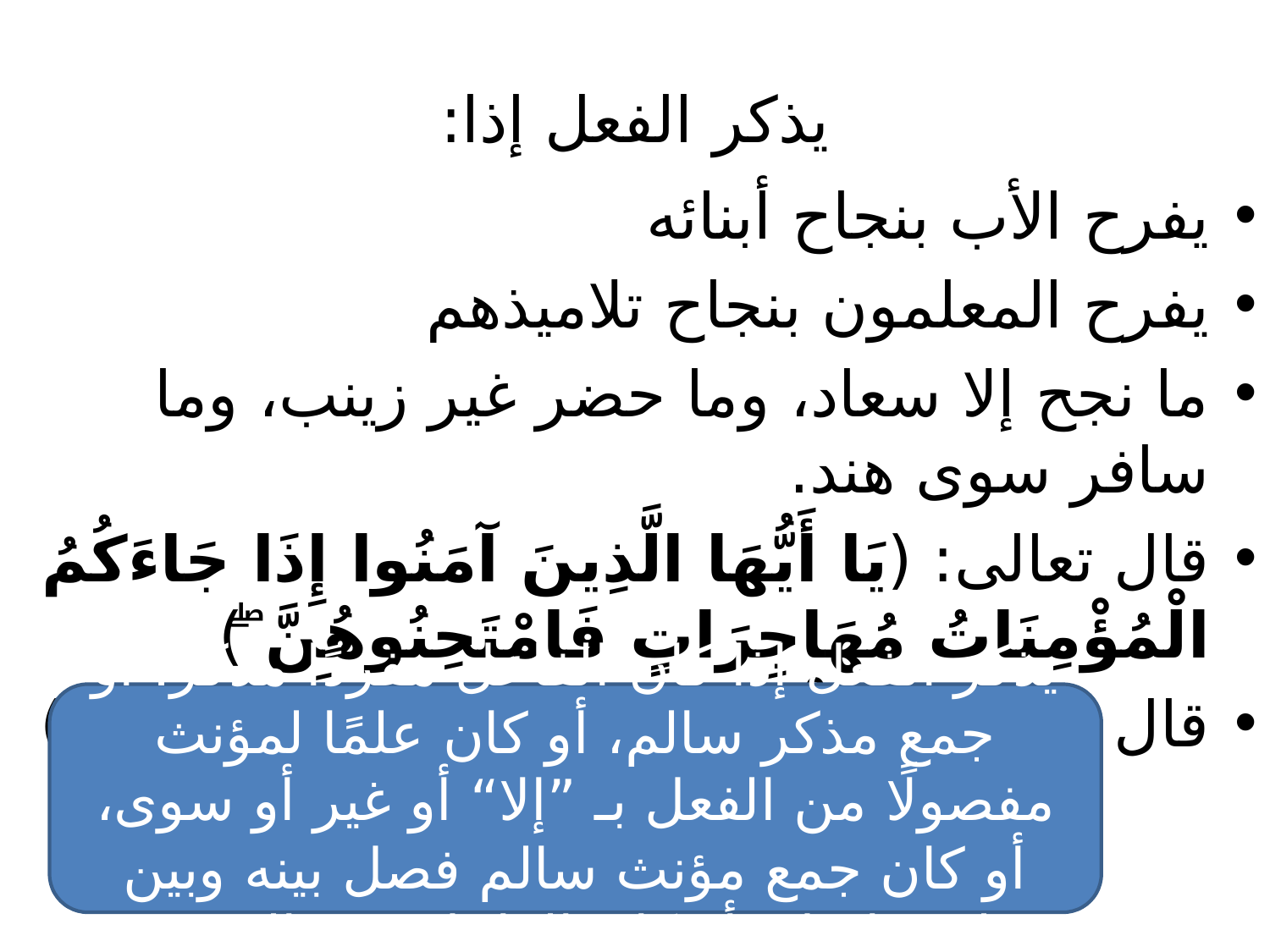

# يذكر الفعل إذا:
يفرح الأب بنجاح أبنائه
يفرح المعلمون بنجاح تلاميذهم
ما نجح إلا سعاد، وما حضر غير زينب، وما سافر سوى هند.
قال تعالى: (يَا أَيُّهَا الَّذِينَ آمَنُوا إِذَا جَاءَكُمُ الْمُؤْمِنَاتُ مُهَاجِرَاتٍ فَامْتَحِنُوهُنَّ ۖ)
قال تعالى: (وَالْوَالِدَاتُ يُرْضِعْنَ أَوْلَادَهُنَّ )

يذكر الفعل إذا كان الفاعل مفردًا مذكر، أو جمع مذكر سالم، أو كان علمًا لمؤنث مفصولًا من الفعل بـ ”إلا“ أو غير أو سوى، أو كان جمع مؤنث سالم فصل بينه وبين فعله بفاصل، أو كان الفاعل نون النسوة.